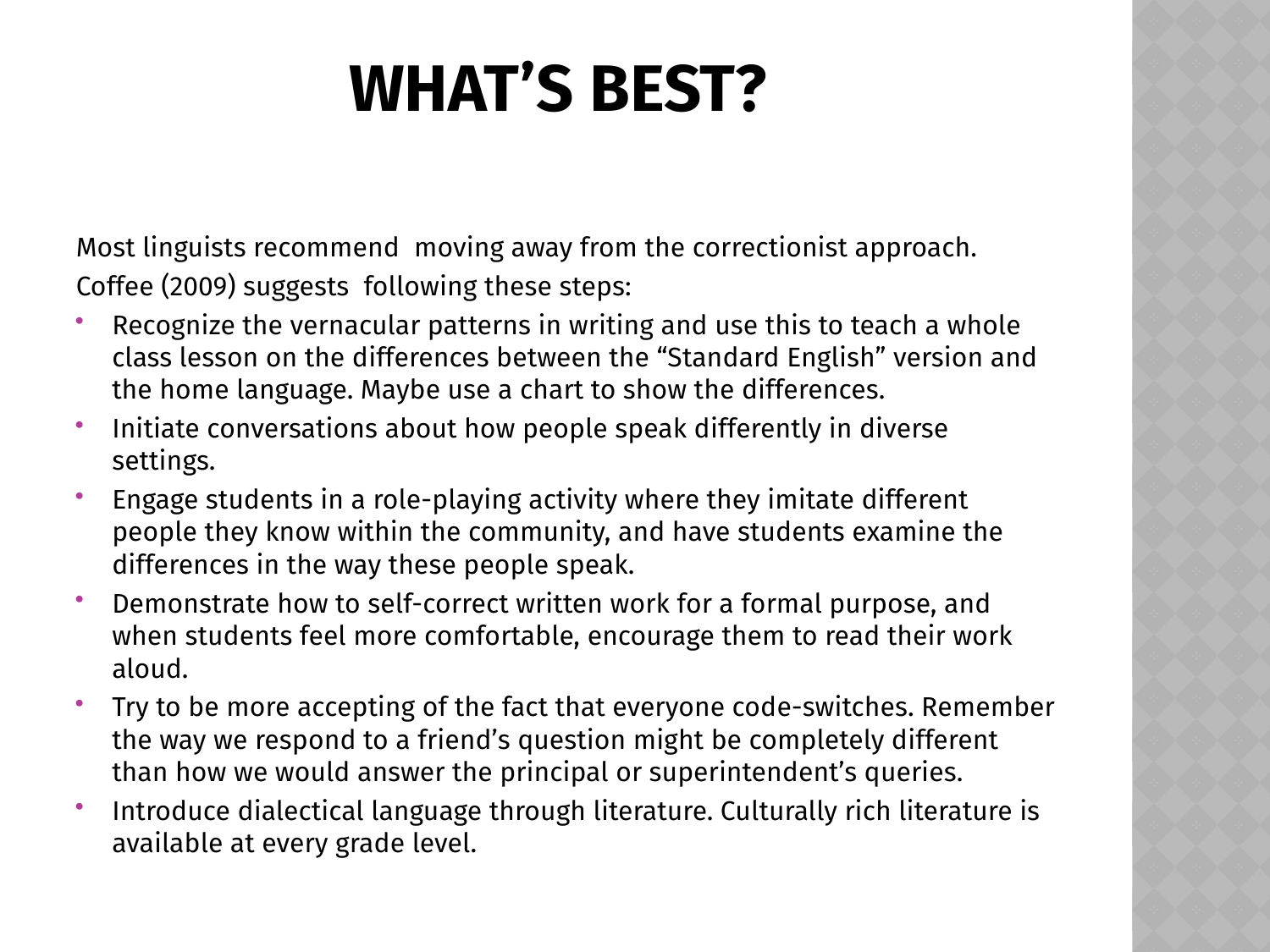

# What’s best?
Most linguists recommend  moving away from the correctionist approach.
Coffee (2009) suggests  following these steps:
Recognize the vernacular patterns in writing and use this to teach a whole class lesson on the differences between the “Standard English” version and the home language. Maybe use a chart to show the differences.
Initiate conversations about how people speak differently in diverse settings.
Engage students in a role-playing activity where they imitate different people they know within the community, and have students examine the differences in the way these people speak.
Demonstrate how to self-correct written work for a formal purpose, and when students feel more comfortable, encourage them to read their work aloud.
Try to be more accepting of the fact that everyone code-switches. Remember the way we respond to a friend’s question might be completely different than how we would answer the principal or superintendent’s queries.
Introduce dialectical language through literature. Culturally rich literature is available at every grade level.